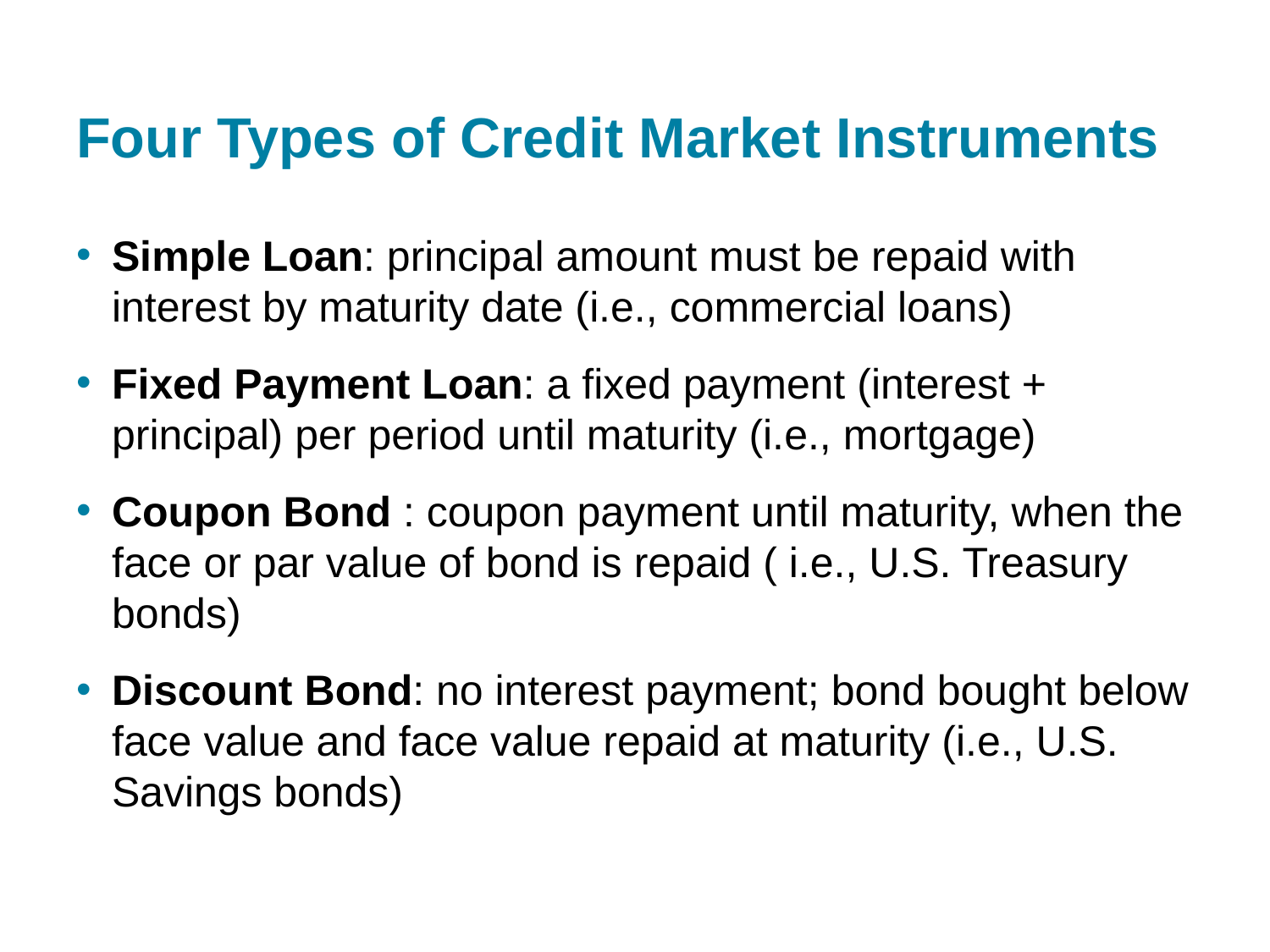

# Four Types of Credit Market Instruments
Simple Loan: principal amount must be repaid with interest by maturity date (i.e., commercial loans)
Fixed Payment Loan: a fixed payment (interest + principal) per period until maturity (i.e., mortgage)
Coupon Bond : coupon payment until maturity, when the face or par value of bond is repaid ( i.e., U.S. Treasury bonds)
Discount Bond: no interest payment; bond bought below face value and face value repaid at maturity (i.e., U.S. Savings bonds)